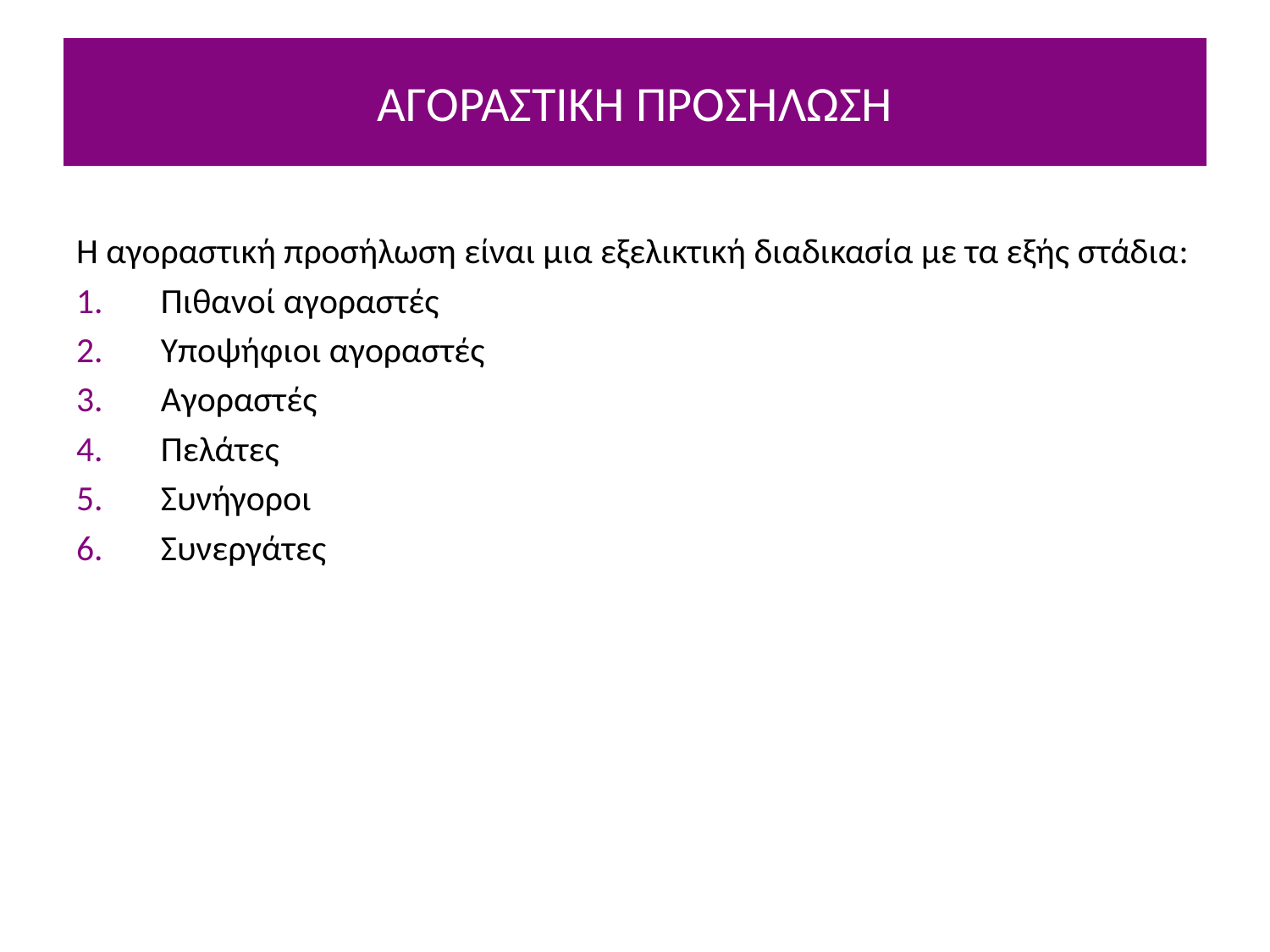

# ΑΓΟΡΑΣΤΙΚΗ ΠΡΟΣΗΛΩΣΗ
Η αγοραστική προσήλωση είναι μια εξελικτική διαδικασία με τα εξής στάδια:
Πιθανοί αγοραστές
Υποψήφιοι αγοραστές
Αγοραστές
Πελάτες
Συνήγοροι
Συνεργάτες